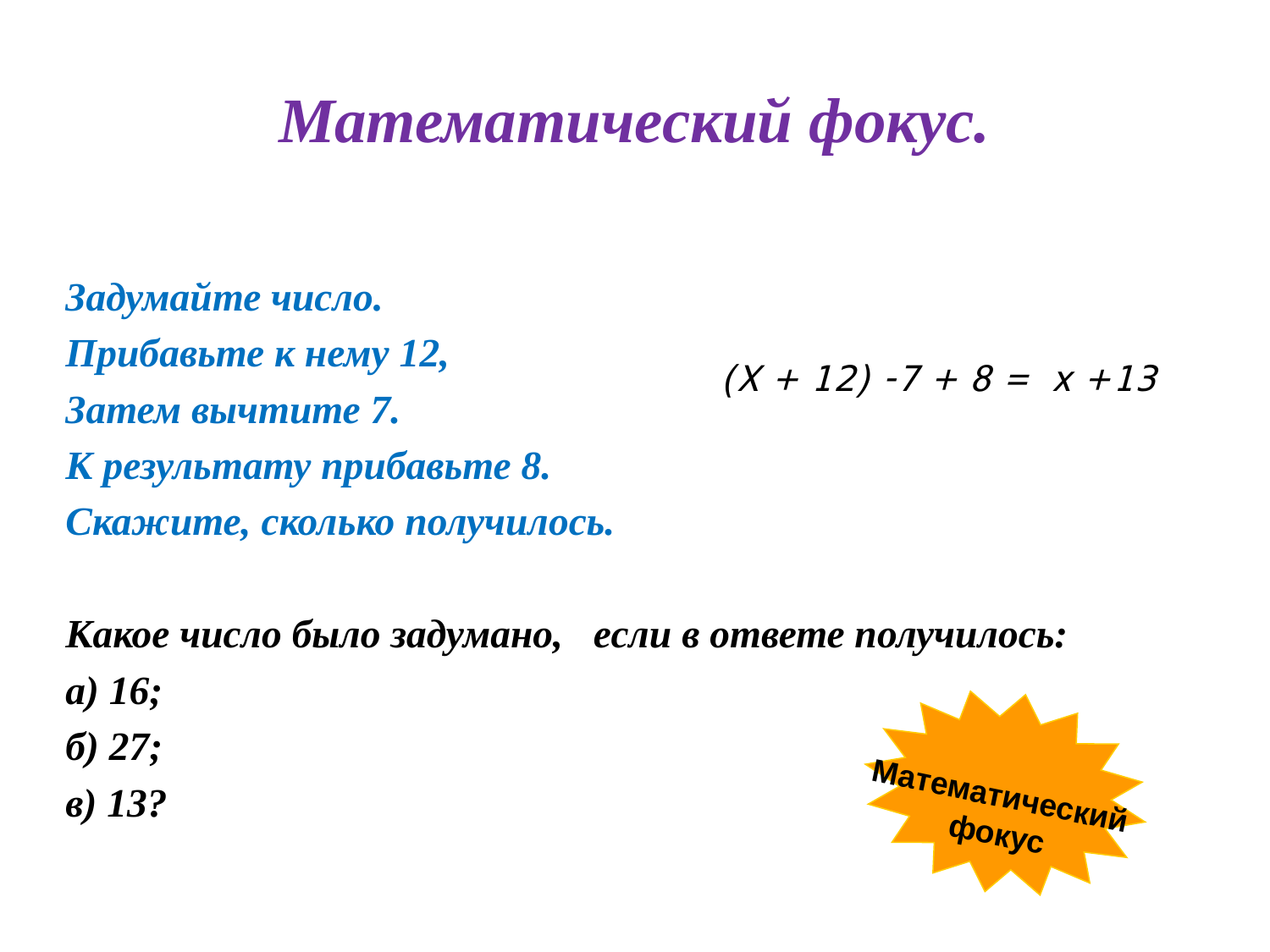

# Математический фокус.
Задумайте число.
Прибавьте к нему 12,
Затем вычтите 7.
К результату прибавьте 8.
Скажите, сколько получилось.

Какое число было задумано,   если в ответе получилось:
а) 16;
б) 27;
в) 13?

(X + 12) -7 + 8 =  x +13

Математический
фокус